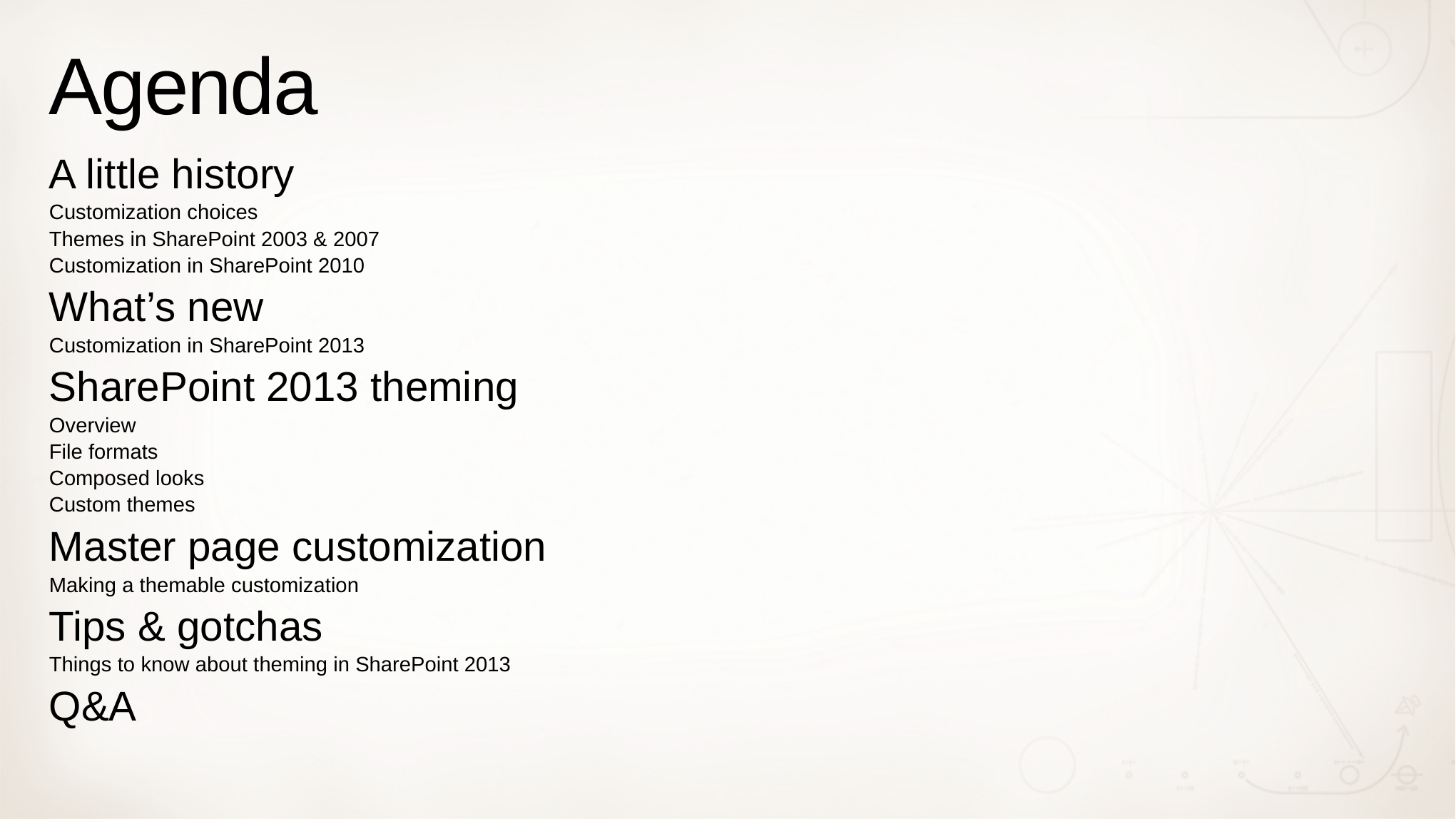

# Agenda
A little history
Customization choices
Themes in SharePoint 2003 & 2007
Customization in SharePoint 2010
What’s new
Customization in SharePoint 2013
SharePoint 2013 theming
Overview
File formats
Composed looks
Custom themes
Master page customization
Making a themable customization
Tips & gotchas
Things to know about theming in SharePoint 2013
Q&A